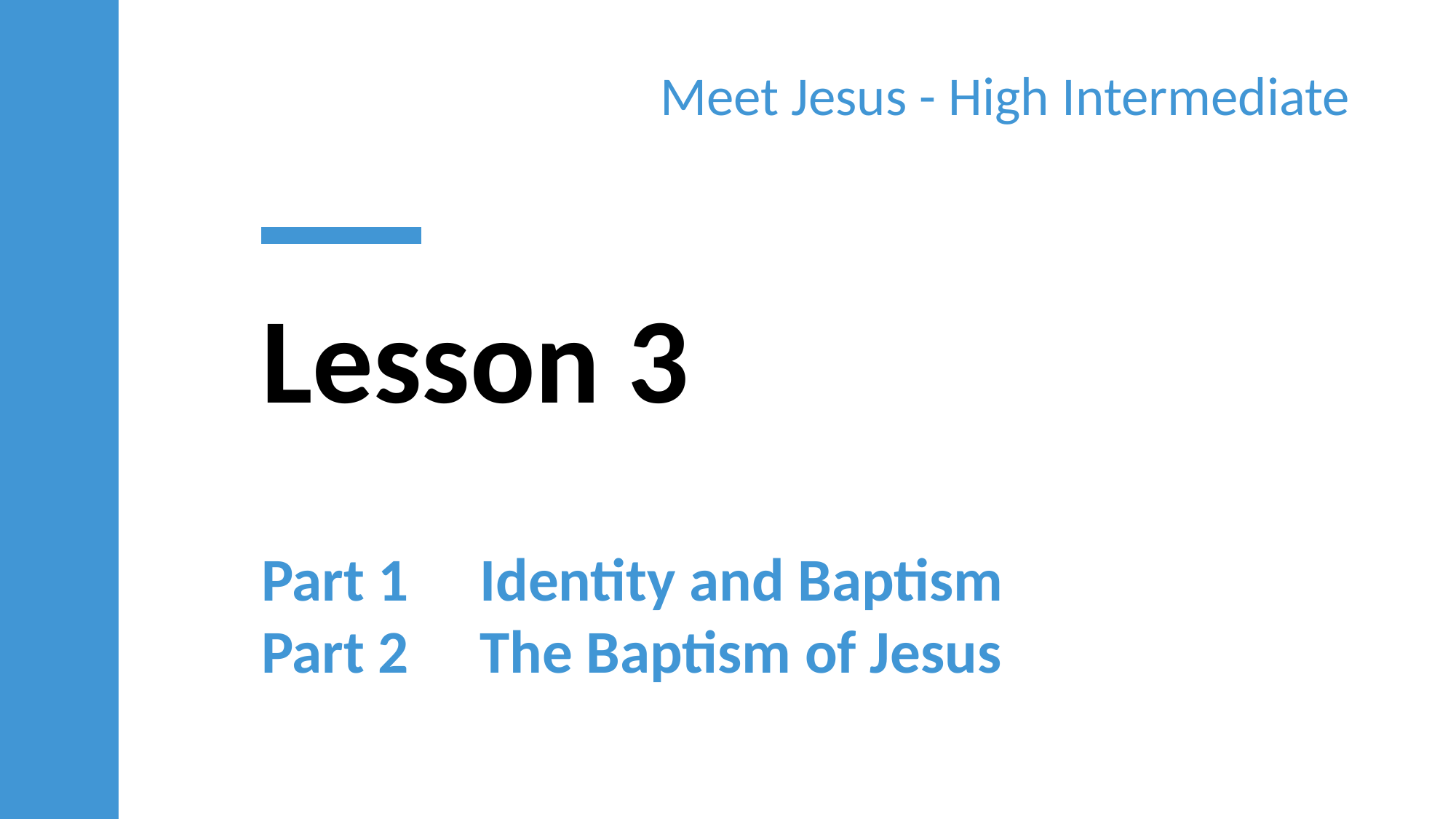

Meet Jesus - High Intermediate
Lesson 3
Part 1	Identity and Baptism
Part 2	The Baptism of Jesus